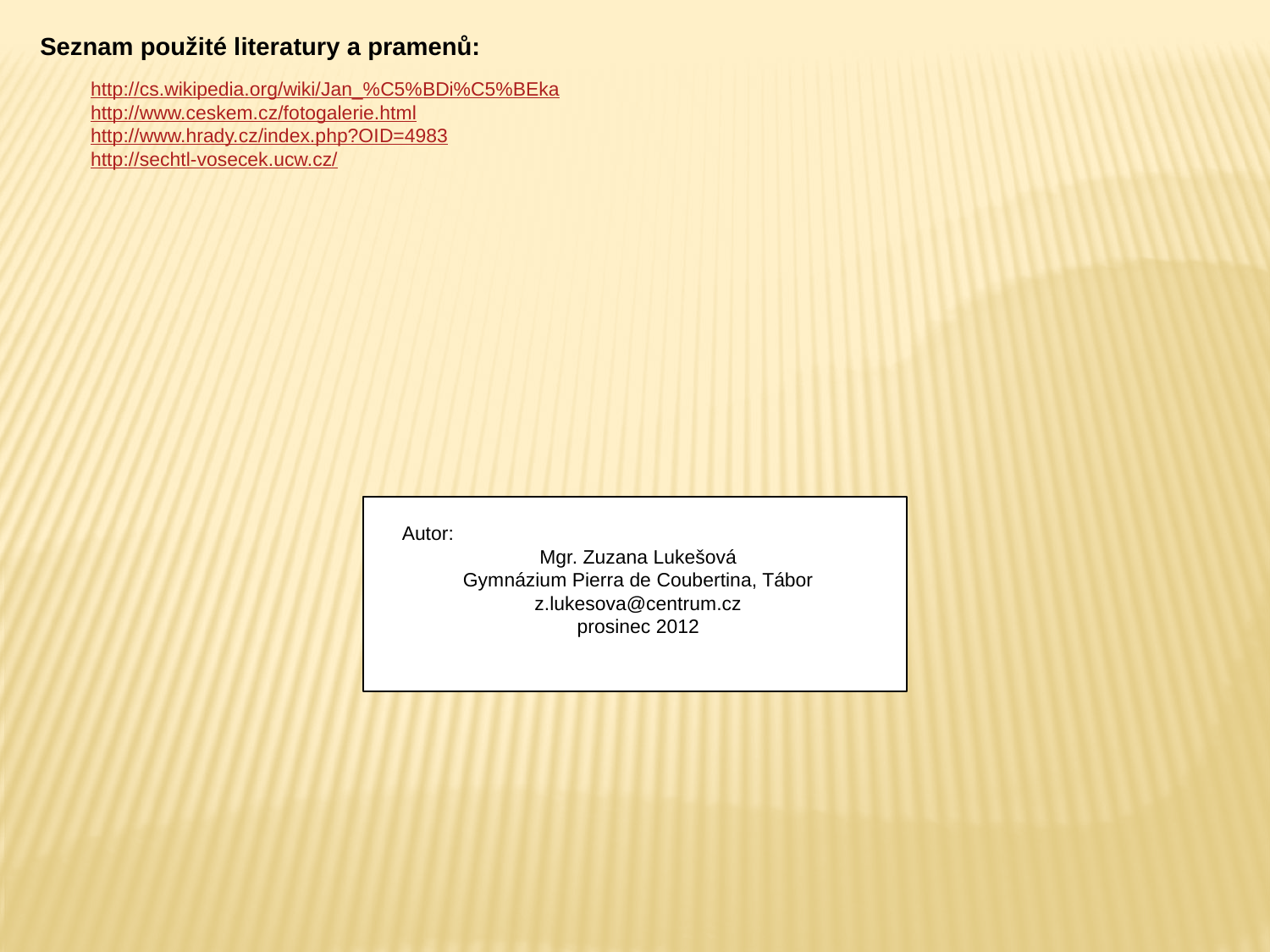

Seznam použité literatury a pramenů:
http://cs.wikipedia.org/wiki/Jan_%C5%BDi%C5%BEka
http://www.ceskem.cz/fotogalerie.html
http://www.hrady.cz/index.php?OID=4983
http://sechtl-vosecek.ucw.cz/

Autor:
Mgr. Zuzana Lukešová
Gymnázium Pierra de Coubertina, Tábor
z.lukesova@centrum.cz
prosinec 2012